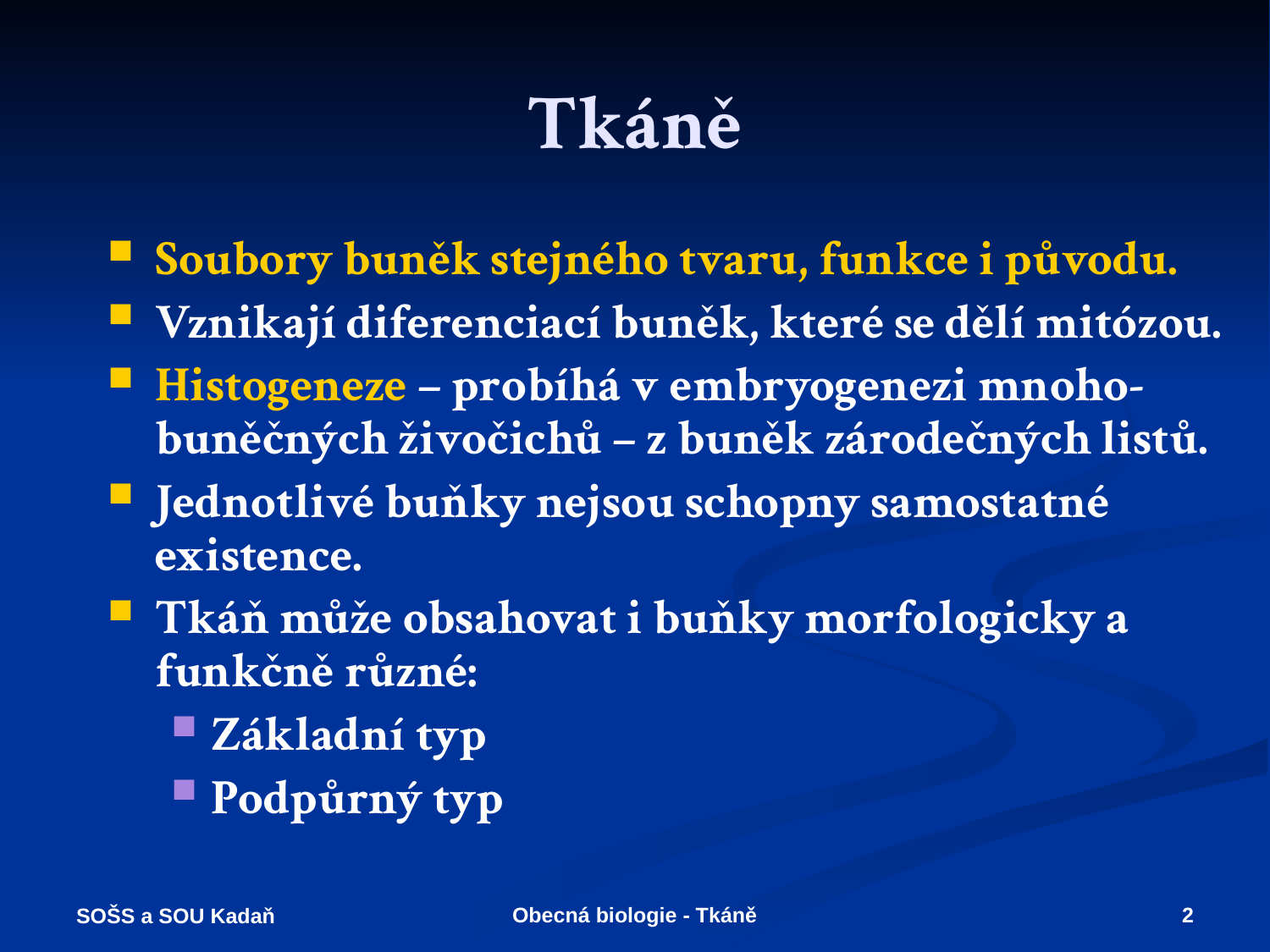

# Tkáně
Soubory buněk stejného tvaru, funkce i původu.
Vznikají diferenciací buněk, které se dělí mitózou.
Histogeneze – probíhá v embryogenezi mnoho-buněčných živočichů – z buněk zárodečných listů.
Jednotlivé buňky nejsou schopny samostatné existence.
Tkáň může obsahovat i buňky morfologicky a funkčně různé:
Základní typ
Podpůrný typ
Obecná biologie - Tkáně
2
SOŠS a SOU Kadaň